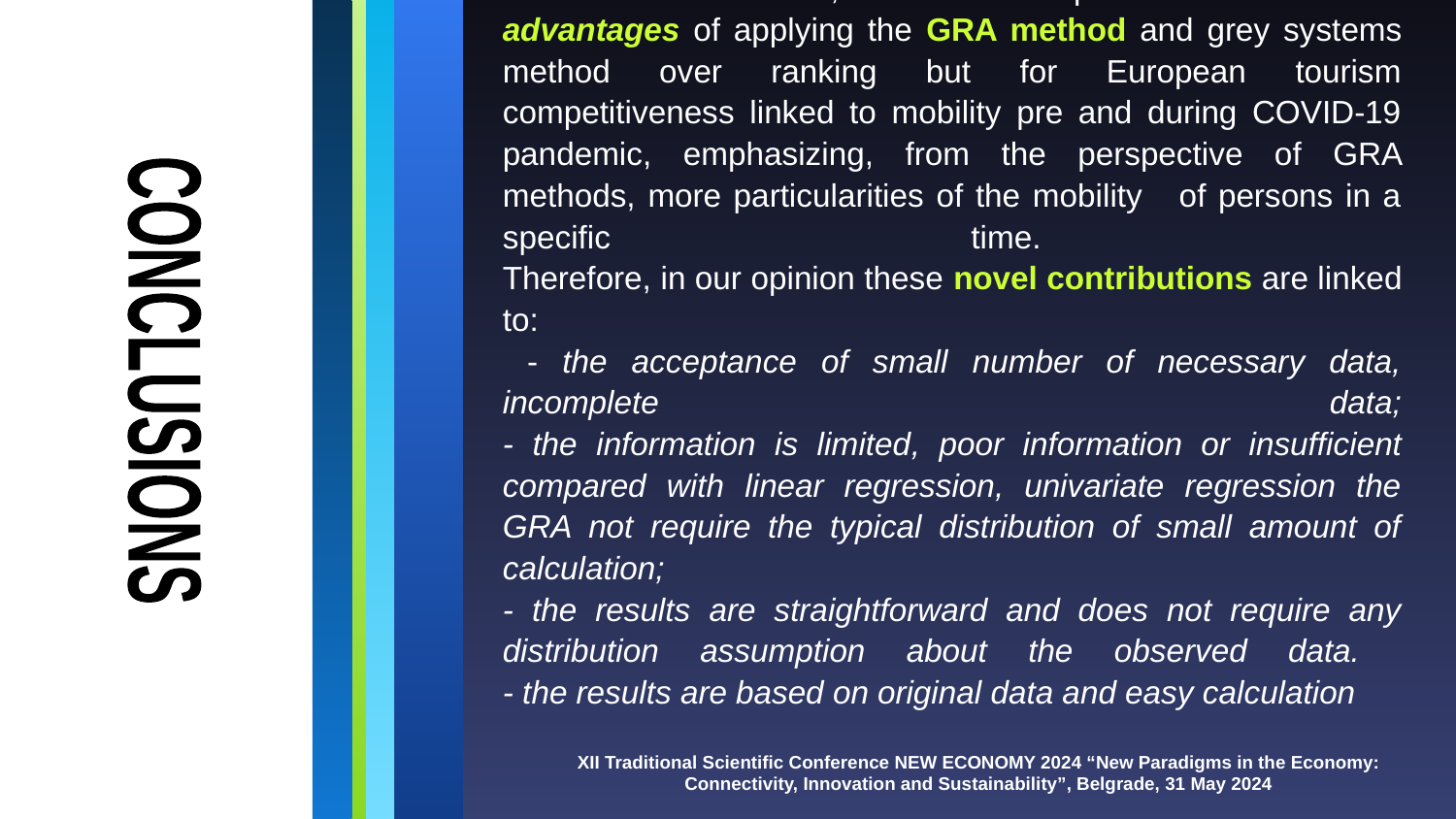

# Based on our results, this research pointed out the other advantages of applying the GRA method and grey systems method over ranking but for European tourism competitiveness linked to mobility pre and during COVID-19 pandemic, emphasizing, from the perspective of GRA methods, more particularities of the mobility   of persons in a specific time. Therefore, in our opinion these novel contributions are linked to: - the acceptance of small number of necessary data, incomplete data; - the information is limited, poor information or insufficient compared with linear regression, univariate regression the GRA not require the typical distribution of small amount of calculation; - the results are straightforward and does not require any distribution assumption about the observed data. - the results are based on original data and easy calculation
CONCLUSIONS
XII Traditional Scientific Conference NEW ECONOMY 2024 “New Paradigms in the Economy: Connectivity, Innovation and Sustainability”, Belgrade, 31 May 2024